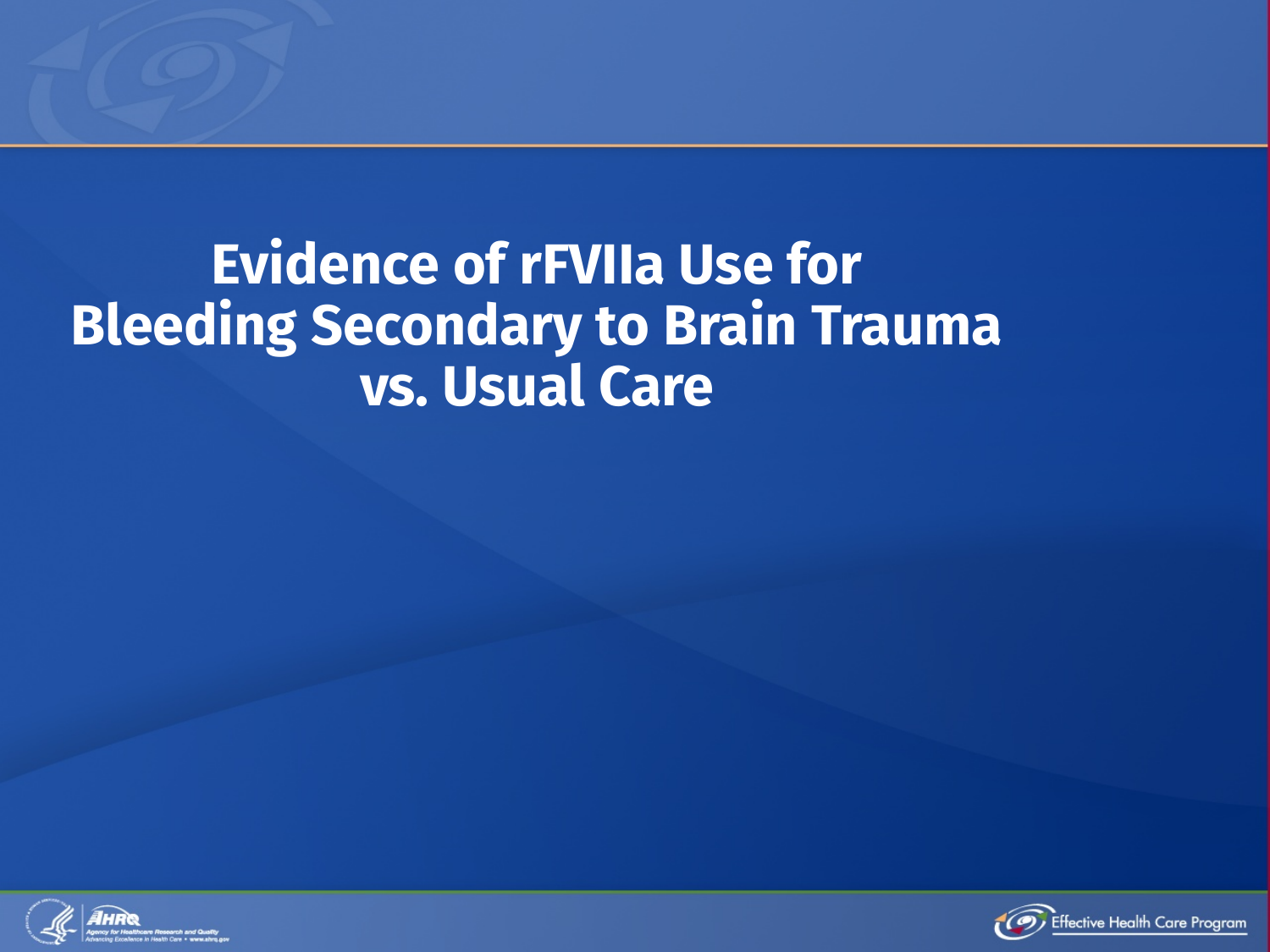

Evidence of rFVIIa Use for
Bleeding Secondary to Brain Trauma
vs. Usual Care